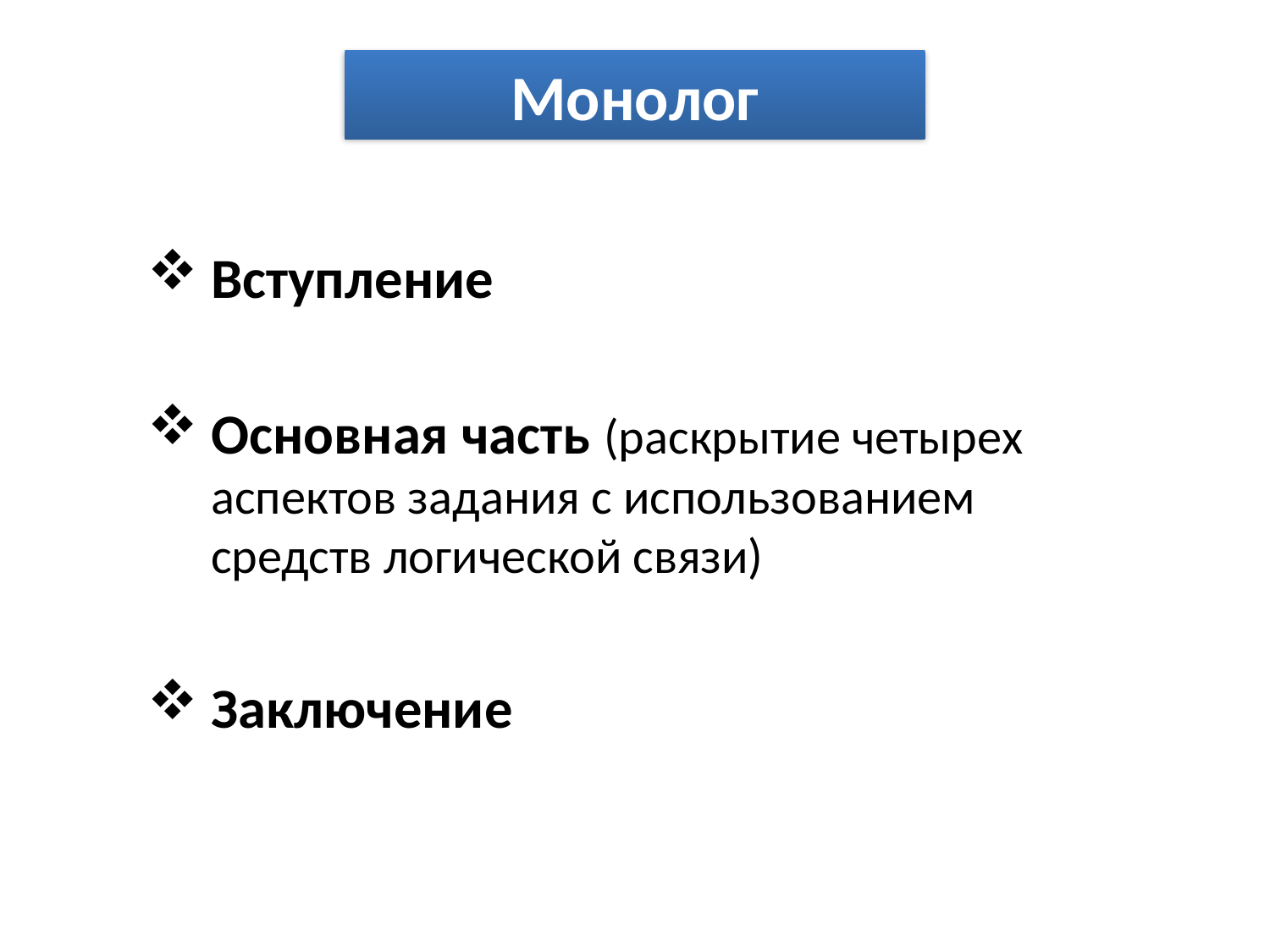

Монолог
Вступление
Основная часть (раскрытие четырех аспектов задания с использованием средств логической связи)
Заключение